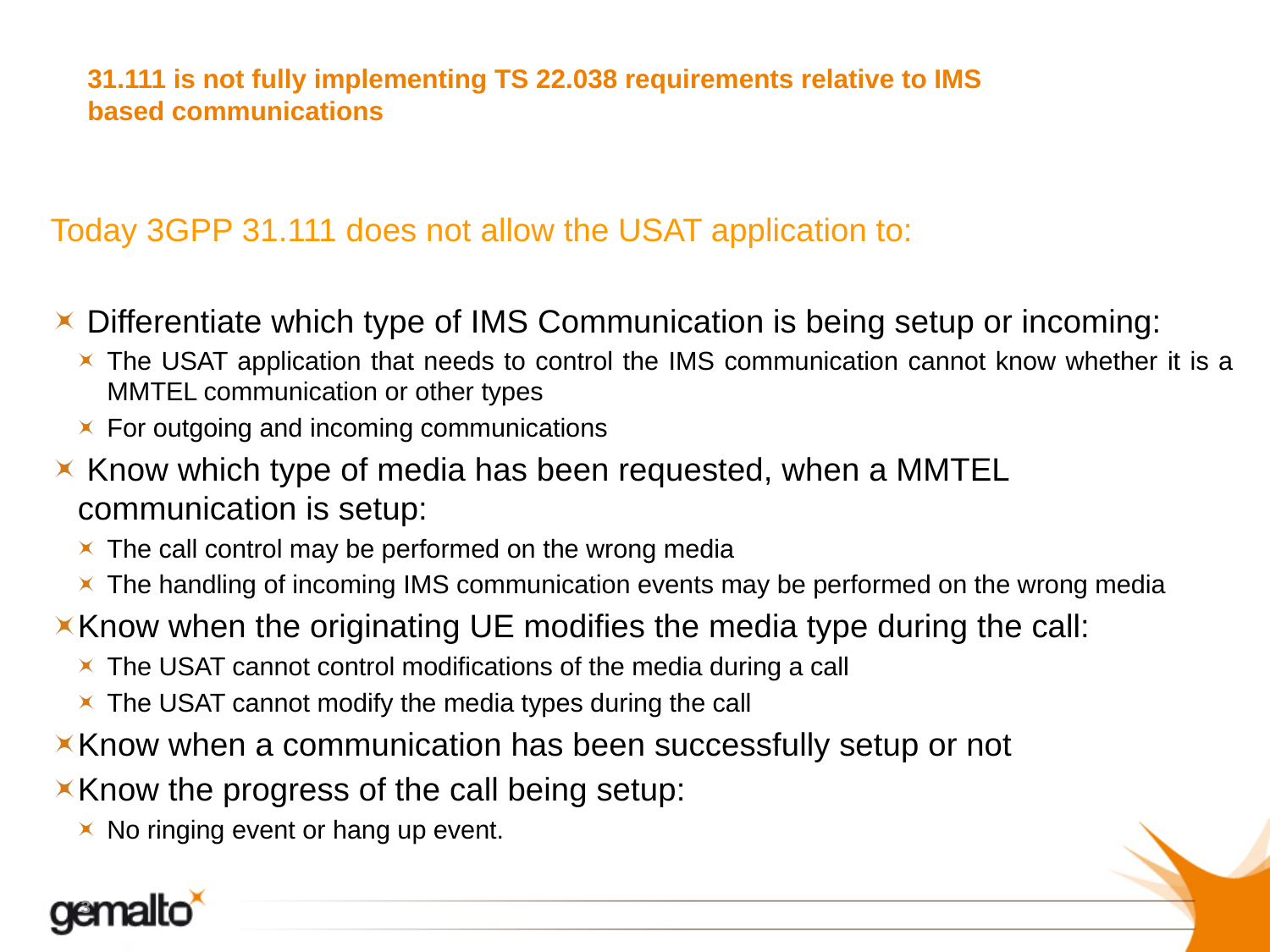

# 31.111 is not fully implementing TS 22.038 requirements relative to IMS based communications
Today 3GPP 31.111 does not allow the USAT application to:

 Differentiate which type of IMS Communication is being setup or incoming:
The USAT application that needs to control the IMS communication cannot know whether it is a MMTEL communication or other types
For outgoing and incoming communications
 Know which type of media has been requested, when a MMTEL communication is setup:
The call control may be performed on the wrong media
The handling of incoming IMS communication events may be performed on the wrong media
Know when the originating UE modifies the media type during the call:
The USAT cannot control modifications of the media during a call
The USAT cannot modify the media types during the call
Know when a communication has been successfully setup or not
Know the progress of the call being setup:
No ringing event or hang up event.
3